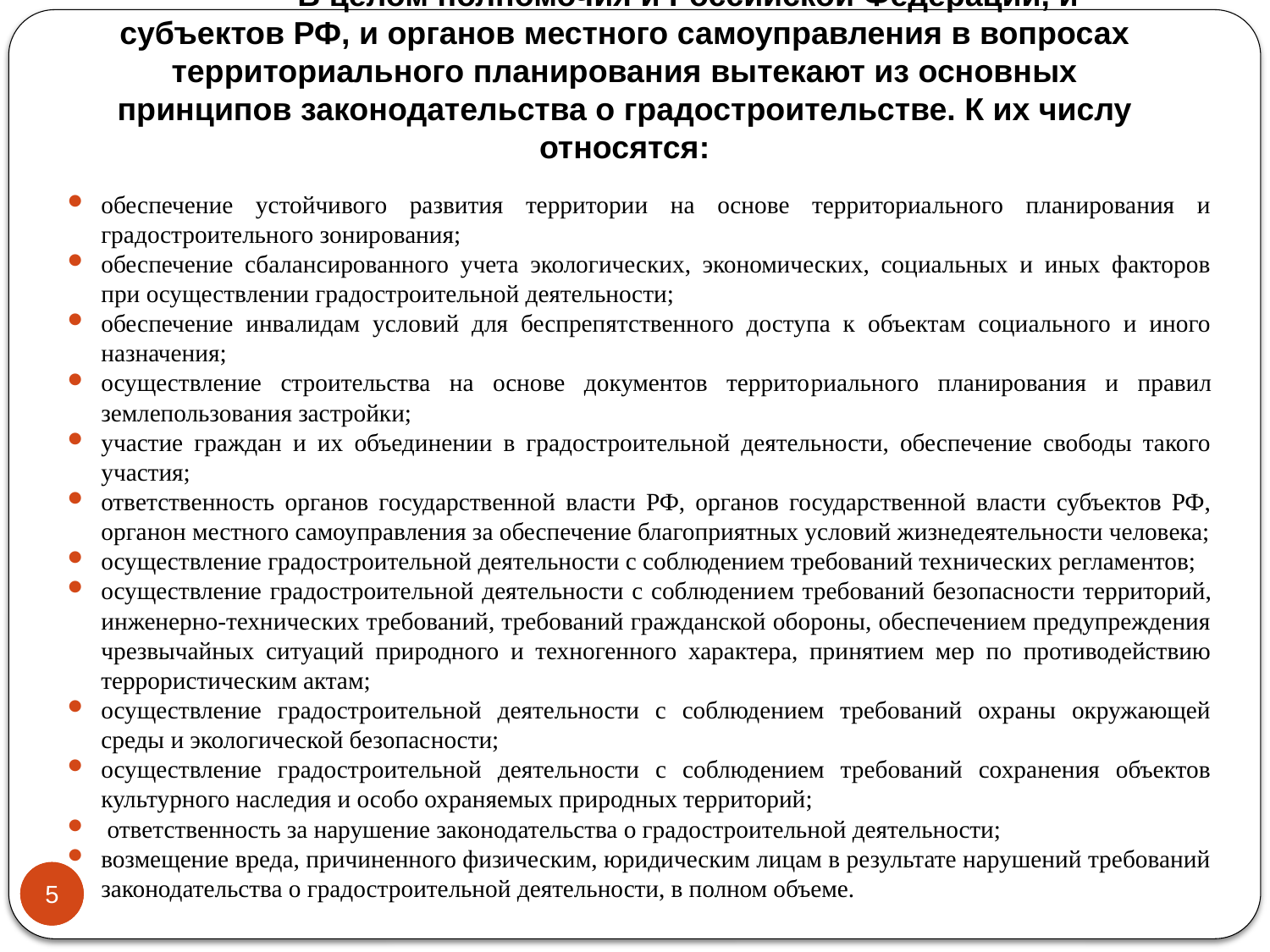

# В целом полномочия и Российской Федерации, и субъектов РФ, и органов местного самоуправления в вопросах территориального планирования вытекают из основных принципов законодательства о градостроительстве. К их числу относятся:
обеспечение устойчивого развития территории на основе территориального планирования и градостроительного зонирования;
обеспечение сбалансированного учета экологических, экономических, социальных и иных факторов при осуществлении градостроительной деятельности;
обеспечение инвалидам условий для беспрепятственного доступа к объектам социального и иного назначения;
осуществление строительства на основе документов террито­риального планирования и правил землепользования застройки;
участие граждан и их объединении в градостроительной деятельности, обеспечение свободы такого участия;
ответственность органов государственной власти РФ, органов государственной власти субъектов РФ, органон местного самоуправления за обеспечение благоприятных условий жизнедеятельности человека;
осуществление градостроительной деятельности с соблюдением требований технических регламентов;
осуществление градостроительной деятельности с соблюдени­ем требований безопасности территорий, инженерно-технических требований, требований гражданской обороны, обеспечением предупреждения чрезвычайных ситуаций природного и техногенного характера, принятием мер по противодействию террористическим актам;
осуществление градостроительной деятельности с соблюдением требований охраны окружающей среды и экологической безопас­ности;
осуществление градостроительной деятельности с соблюдением требований сохранения объектов культурного наследия и особо охраняемых природных территорий;
 ответственность за нарушение законодательства о градостроительной деятельности;
возмещение вреда, причиненного физическим, юридическим лицам в результате нарушений требований законодательства о градостроительной деятельности, в полном объеме.

5
5